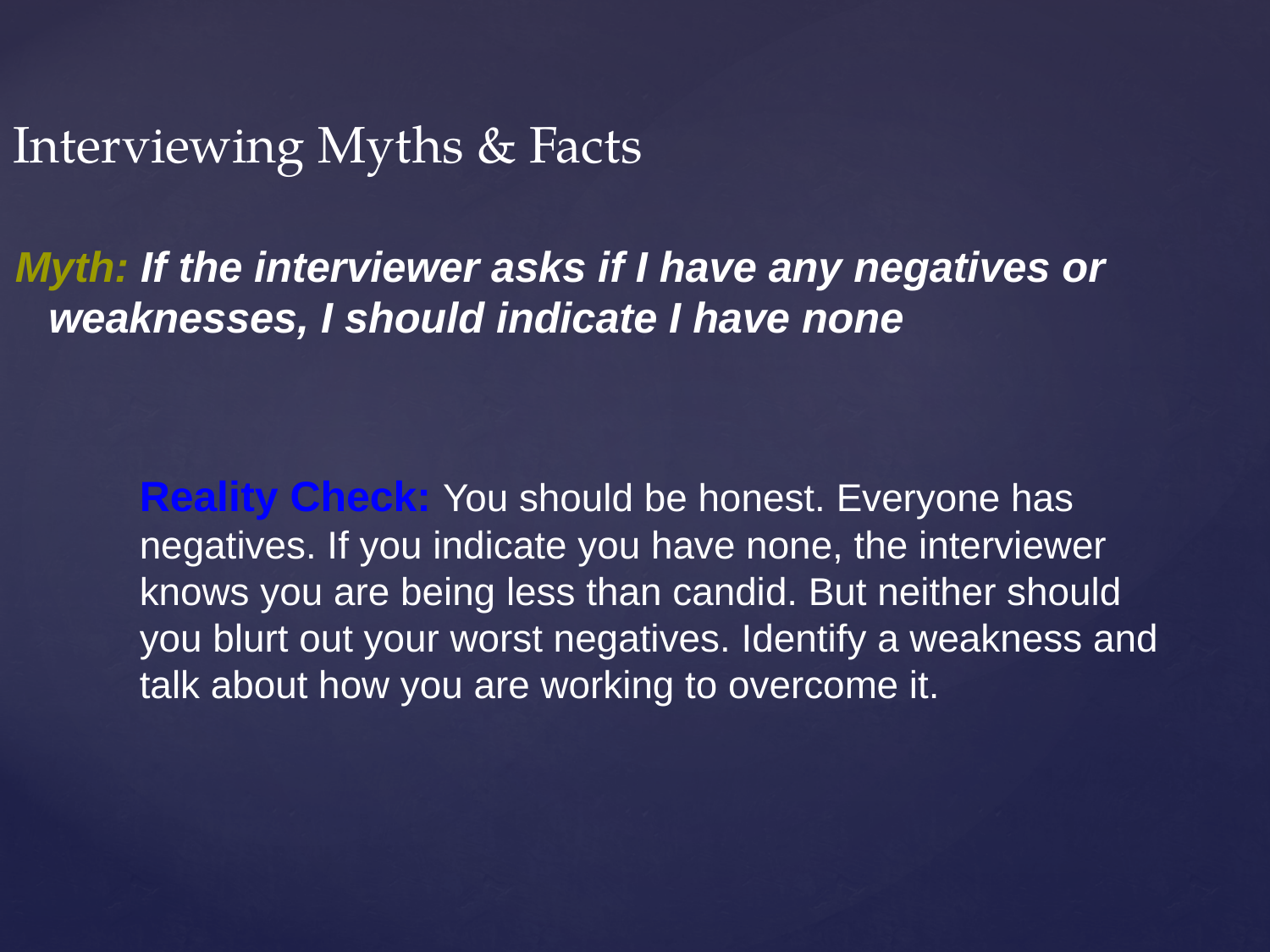

Interviewing Myths & Facts
Myth: If the interviewer asks if I have any negatives or weaknesses, I should indicate I have none

Reality Check: You should be honest. Everyone has negatives. If you indicate you have none, the interviewer knows you are being less than candid. But neither should you blurt out your worst negatives. Identify a weakness and talk about how you are working to overcome it.